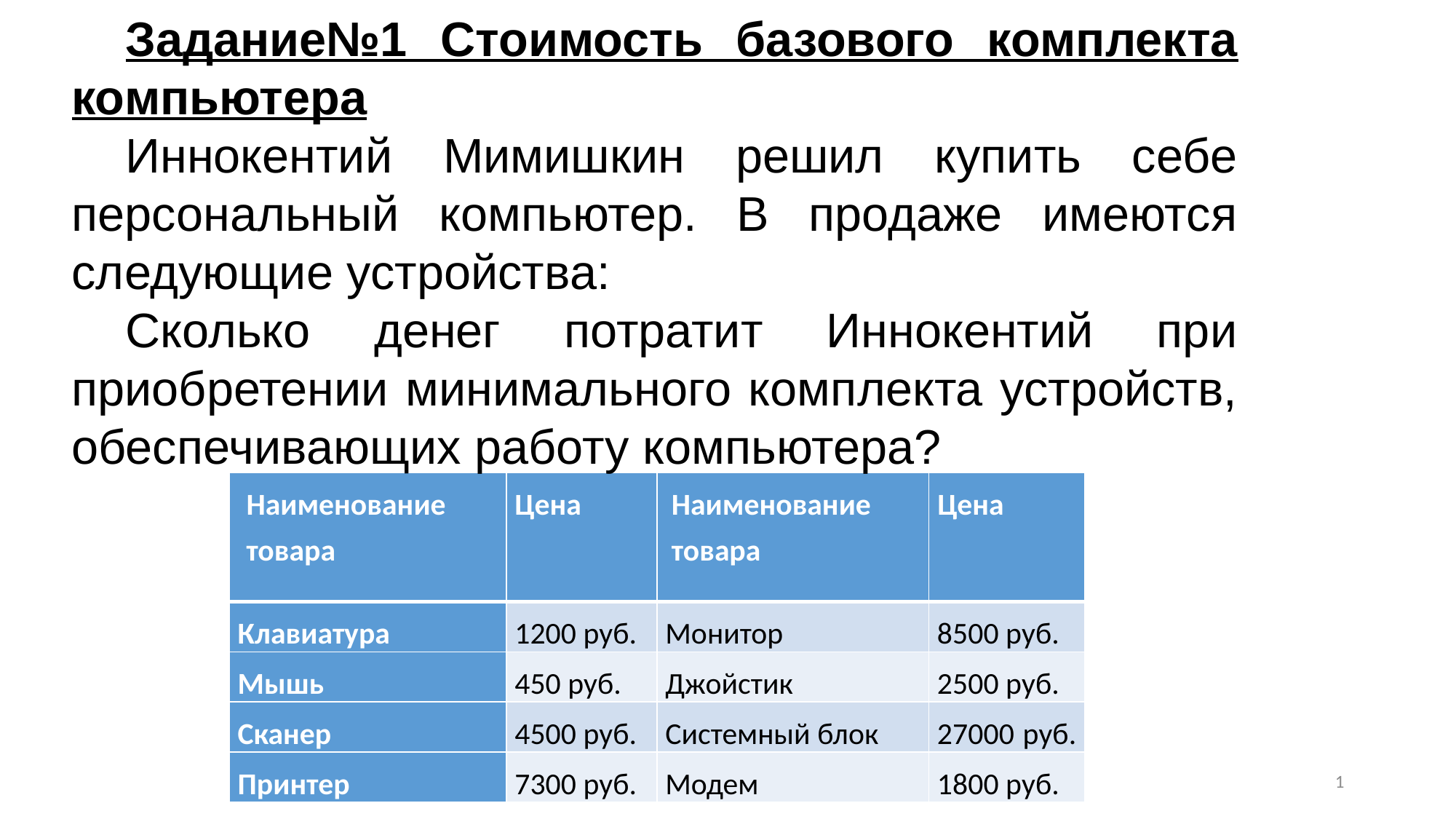

Задание№1 Стоимость базового комплекта компьютера
Иннокентий Мимишкин решил купить себе персональный компьютер. В продаже имеются следующие устройства:
Сколько денег потратит Иннокентий при приобретении минимального комплекта устройств, обеспечивающих работу компьютера?
| Наименование товара | Цена | Наименование товара | Цена |
| --- | --- | --- | --- |
| Клавиатура | 1200 руб. | Монитор | 8500 руб. |
| Мышь | 450 руб. | Джойстик | 2500 руб. |
| Сканер | 4500 руб. | Системный блок | 27000 руб. |
| Принтер | 7300 руб. | Модем | 1800 руб. |
1